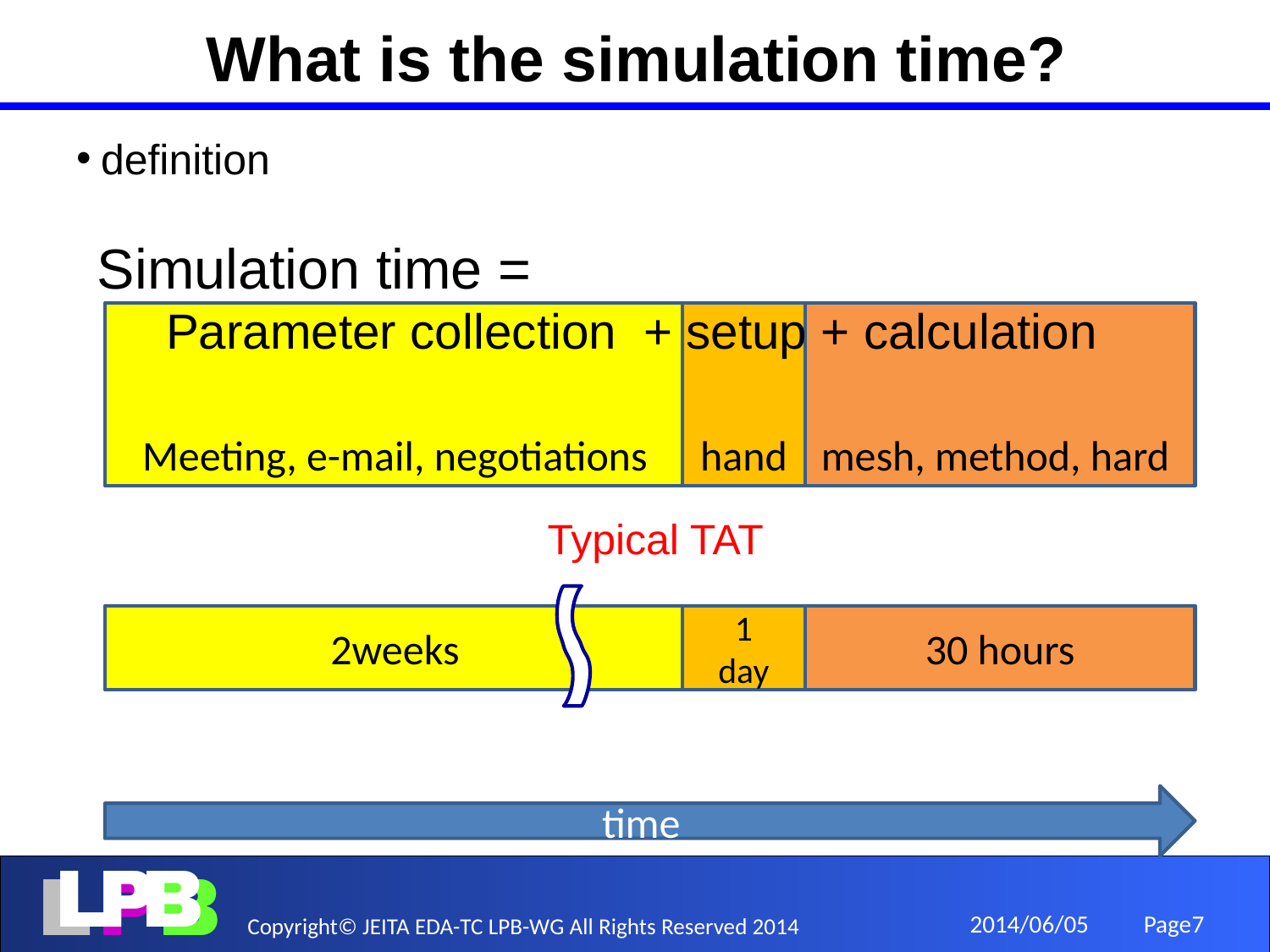

# What is the simulation time?
definition
Simulation time =
     Parameter collection  + setup + calculation
Meeting, e-mail, negotiations
hand
mesh, method, hard
Typical TAT
2weeks
1
day
30 hours

time